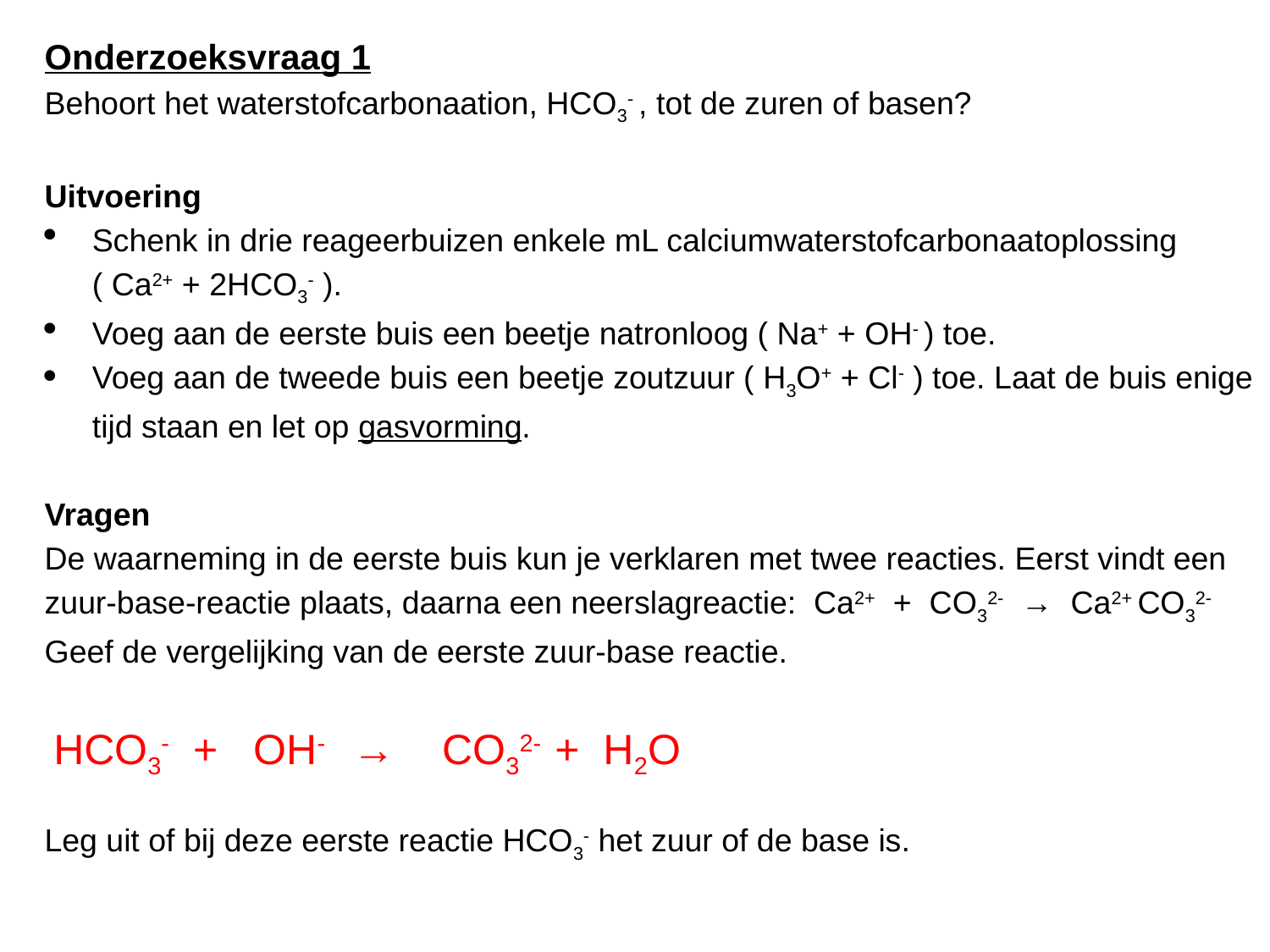

Onderzoeksvraag 1
Behoort het waterstofcarbonaation, HCO3- , tot de zuren of basen?

Uitvoering
Schenk in drie reageerbuizen enkele mL calciumwaterstofcarbonaatoplossing        ( Ca2+ + 2HCO3- ).
Voeg aan de eerste buis een beetje natronloog ( Na+ + OH- ) toe.
Voeg aan de tweede buis een beetje zoutzuur ( H3O+ + Cl- ) toe. Laat de buis enige tijd staan en let op gasvorming.

Vragen
De waarneming in de eerste buis kun je verklaren met twee reacties. Eerst vindt een zuur-base-reactie plaats, daarna een neerslagreactie:  Ca2+  +  CO32-  →  Ca2+ CO32-
Geef de vergelijking van de eerste zuur-base reactie.

 HCO3-  +   OH-    →    CO32-  +  H2O

Leg uit of bij deze eerste reactie HCO3- het zuur of de base is.